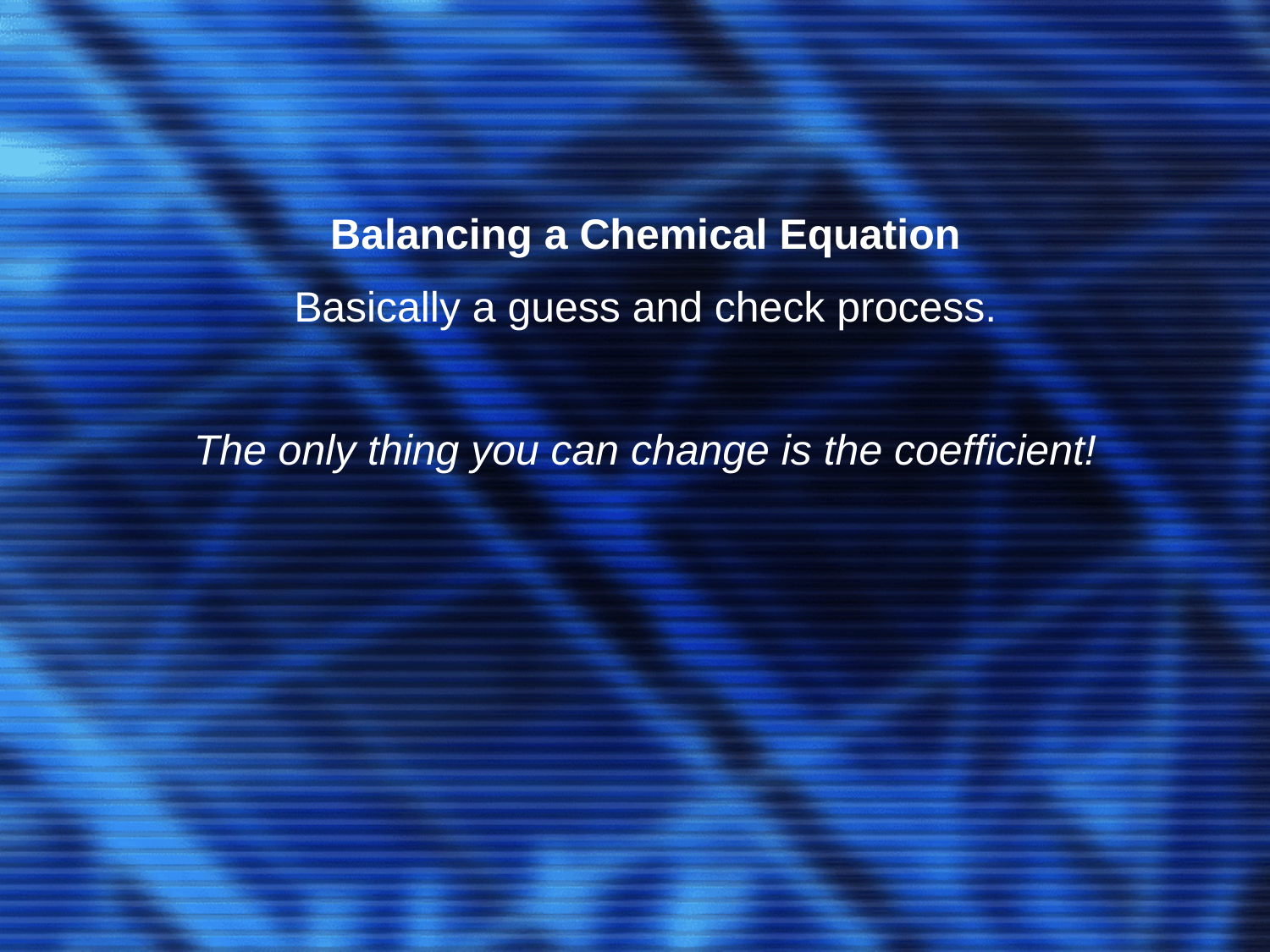

Balancing a Chemical Equation
Basically a guess and check process.

The only thing you can change is the coefficient!